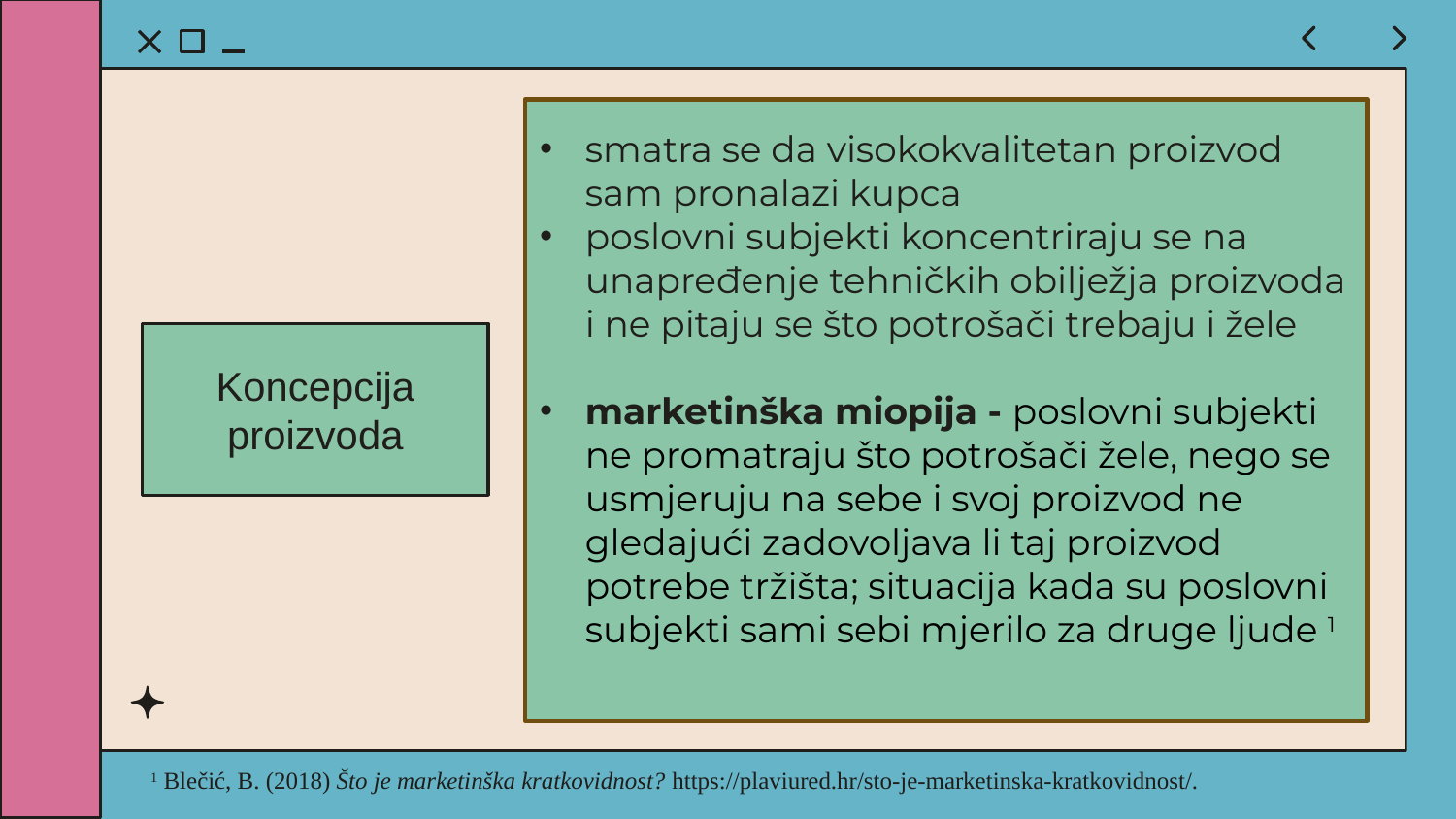

smatra se da visokokvalitetan proizvod sam pronalazi kupca
poslovni subjekti koncentriraju se na unapređenje tehničkih obilježja proizvoda i ne pitaju se što potrošači trebaju i žele

marketinška miopija - poslovni subjekti ne promatraju što potrošači žele, nego se usmjeruju na sebe i svoj proizvod ne gledajući zadovoljava li taj proizvod potrebe tržišta; situacija kada su poslovni subjekti sami sebi mjerilo za druge ljude 1

Koncepcija proizvoda
1 Blečić, B. (2018) Što je marketinška kratkovidnost? https://plaviured.hr/sto-je-marketinska-kratkovidnost/.